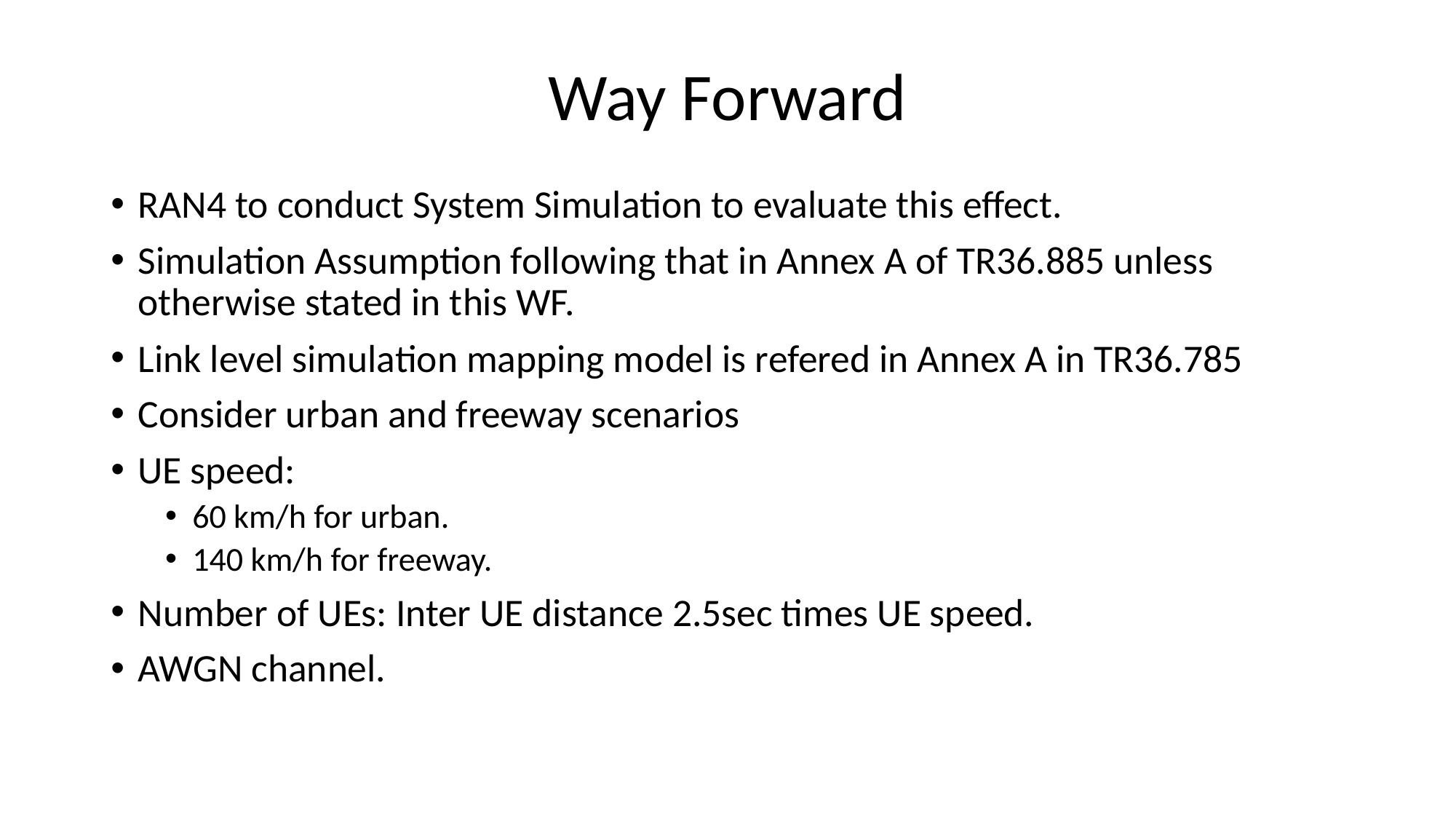

# Way Forward
RAN4 to conduct System Simulation to evaluate this effect.
Simulation Assumption following that in Annex A of TR36.885 unless otherwise stated in this WF.
Link level simulation mapping model is refered in Annex A in TR36.785
Consider urban and freeway scenarios
UE speed:
60 km/h for urban.
140 km/h for freeway.
Number of UEs: Inter UE distance 2.5sec times UE speed.
AWGN channel.